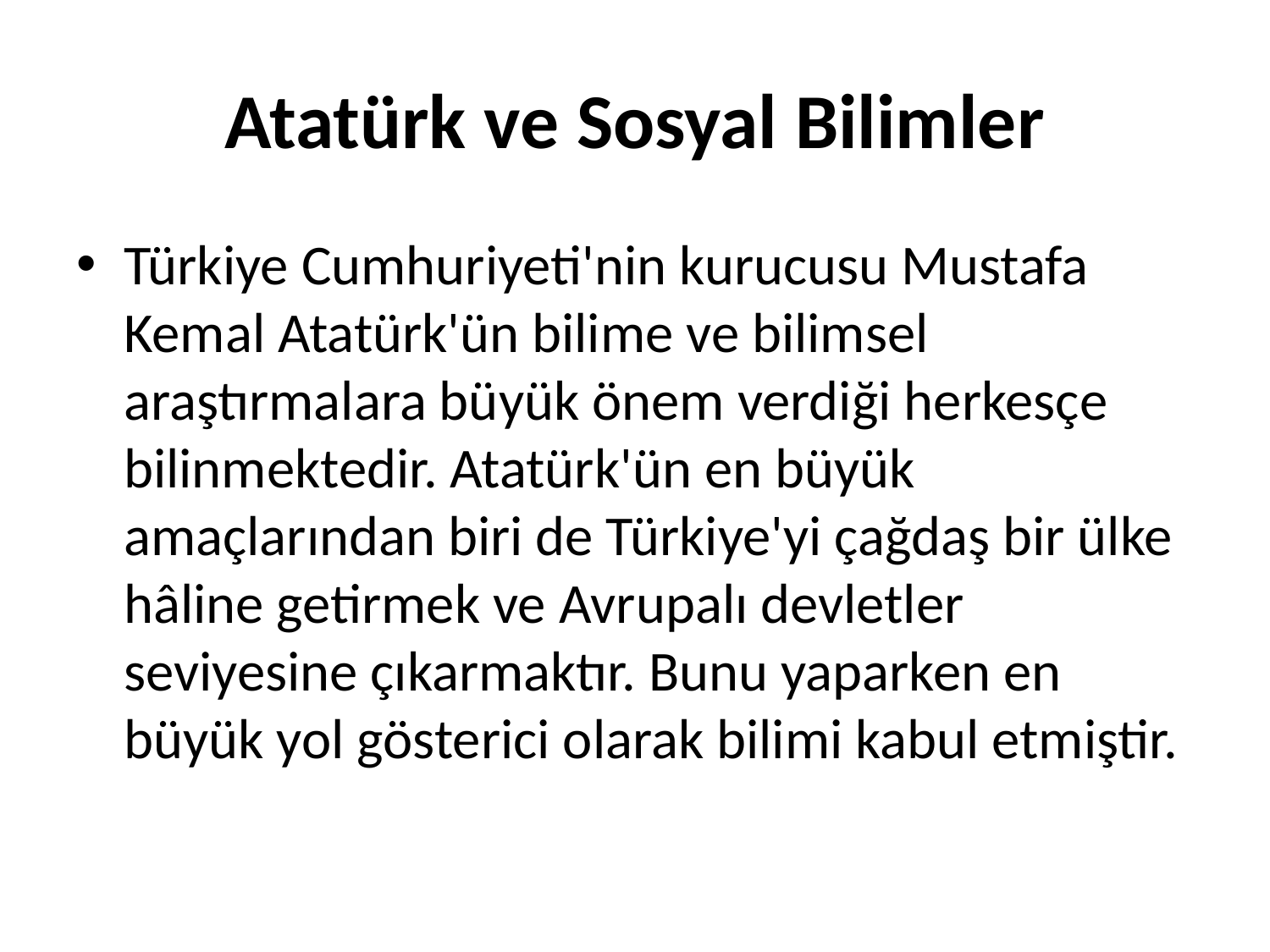

# Atatürk ve Sosyal Bilimler
Türkiye Cumhuriyeti'nin kurucusu Mustafa Kemal Atatürk'ün bilime ve bilimsel araştırmalara büyük önem verdiği herkesçe bilinmektedir. Atatürk'ün en büyük amaçlarından biri de Türkiye'yi çağdaş bir ülke hâline getirmek ve Avrupalı devletler seviyesine çıkarmaktır. Bunu yaparken en büyük yol gösterici olarak bilimi kabul etmiştir.